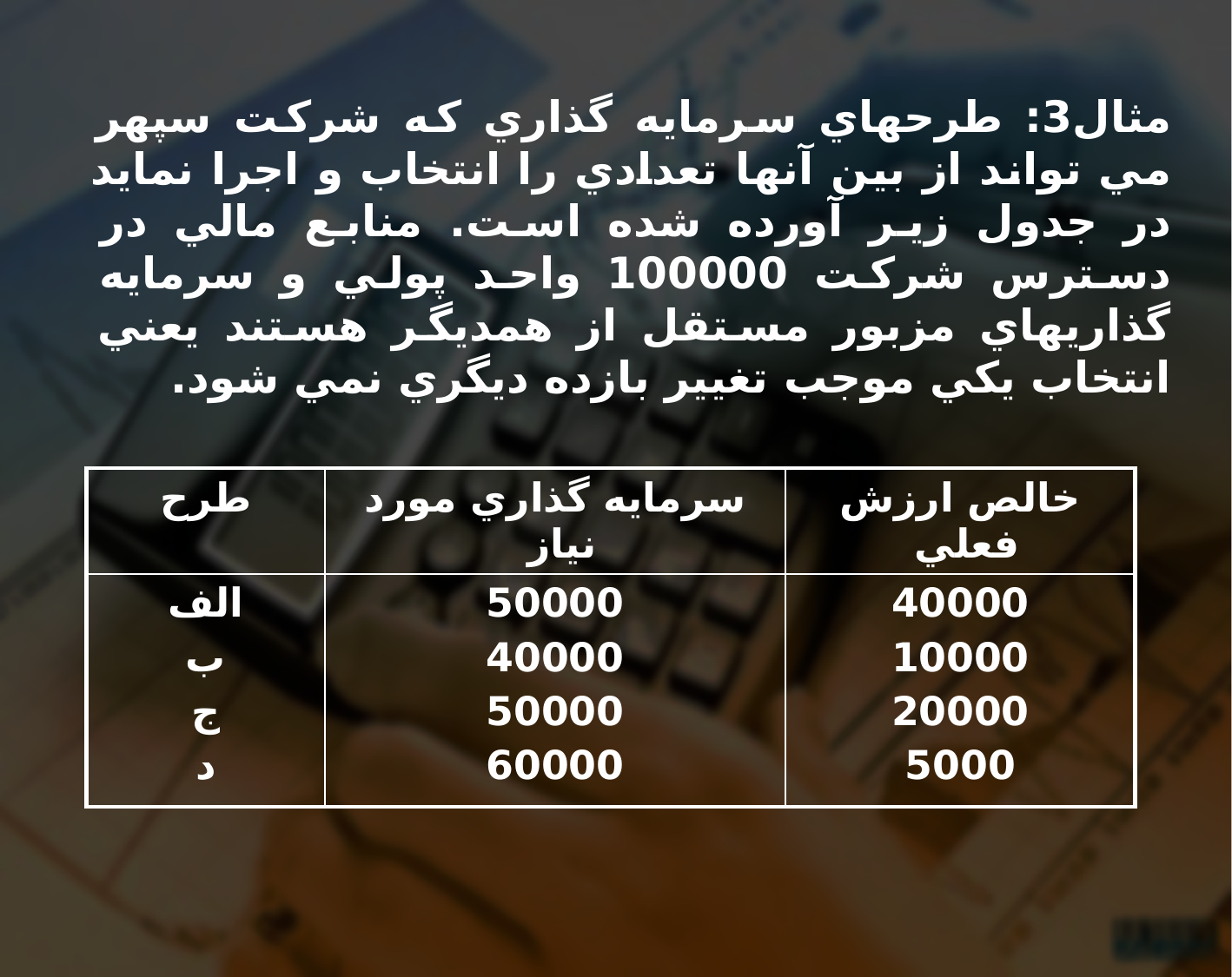

# مثال3: طرحهاي سرمايه گذاري كه شركت سپهر مي تواند از بين آنها تعدادي را انتخاب و اجرا نمايد در جدول زير آورده شده است. منابع مالي در دسترس شركت 100000 واحد پولي و سرمايه گذاريهاي مزبور مستقل از همديگر هستند يعني انتخاب يكي موجب تغيير بازده ديگري نمي شود.
| طرح | سرمايه گذاري مورد نياز | خالص ارزش فعلي |
| --- | --- | --- |
| الف ب ج د | 50000 40000 50000 60000 | 40000 10000 20000 5000 |